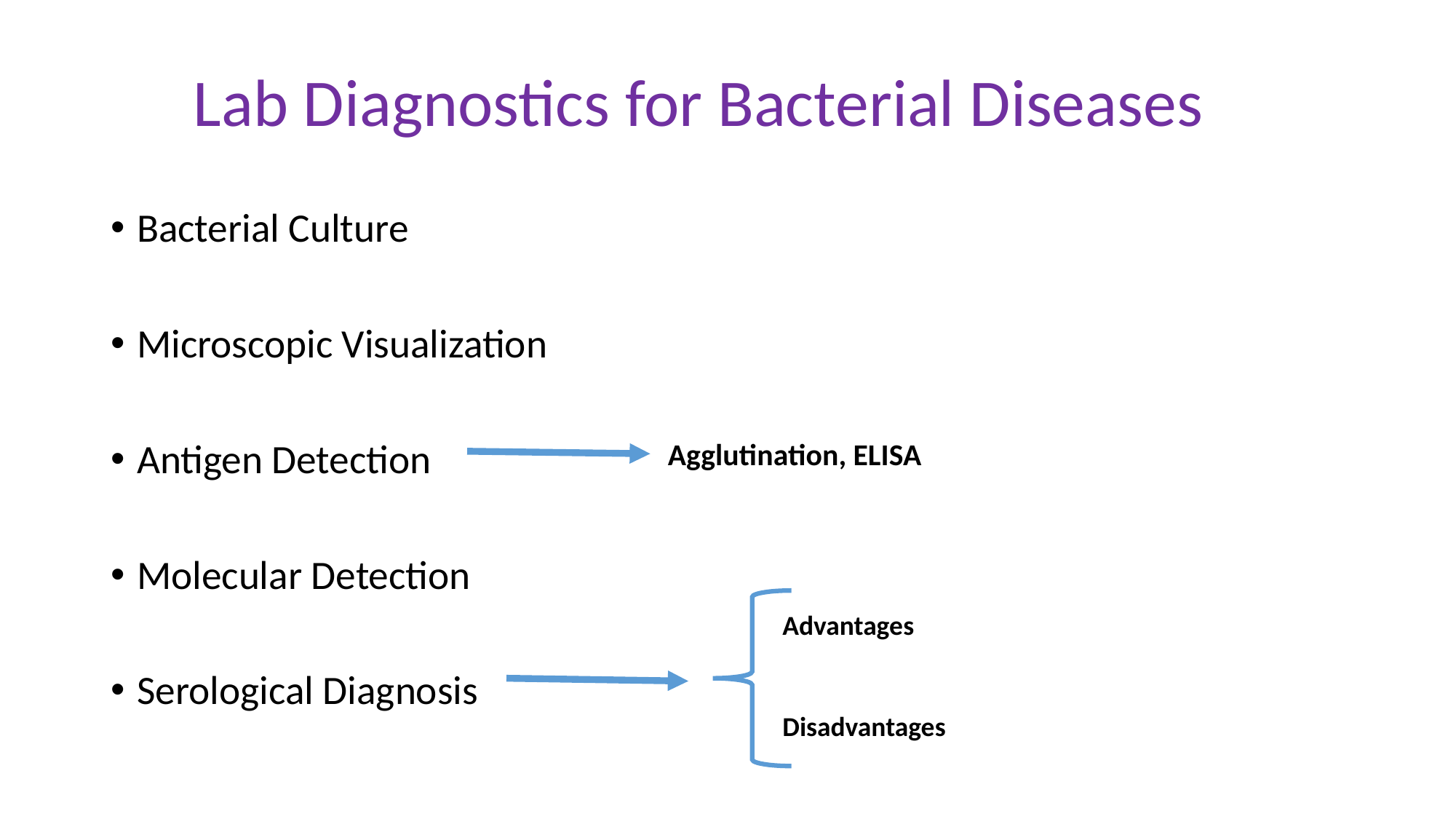

# Lab Diagnostics for Bacterial Diseases
Bacterial Culture

Microscopic Visualization

Antigen Detection

Molecular Detection

Serological Diagnosis

 Agglutination, ELISA

Advantages
Disadvantages